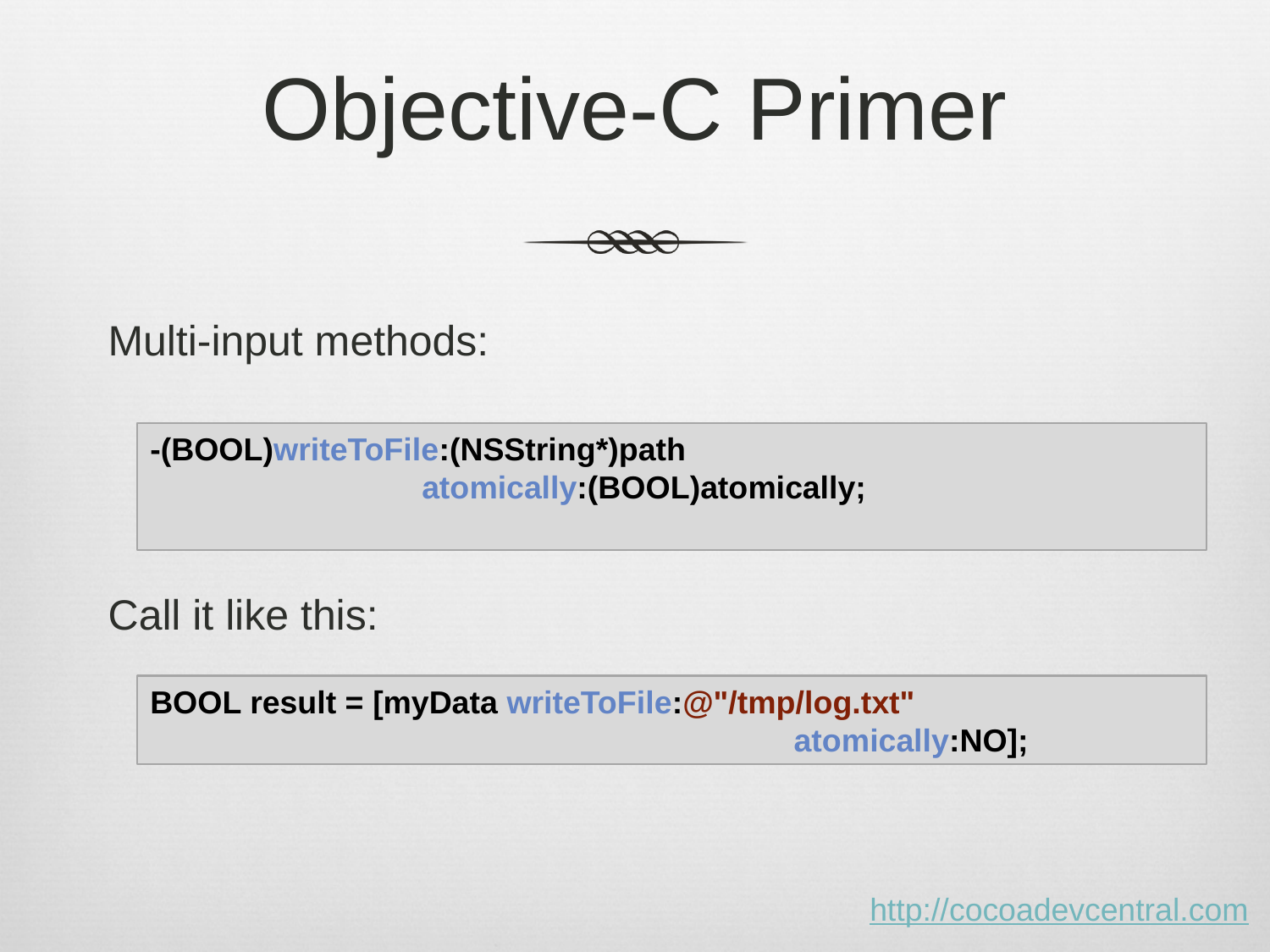

# Objective-C Primer
Multi-input methods:

-(BOOL)writeToFile:(NSString*)path
		  atomically:(BOOL)atomically;

Call it like this:

BOOL result = [myData writeToFile:@"/tmp/log.txt" 							 atomically:NO];
http://cocoadevcentral.com